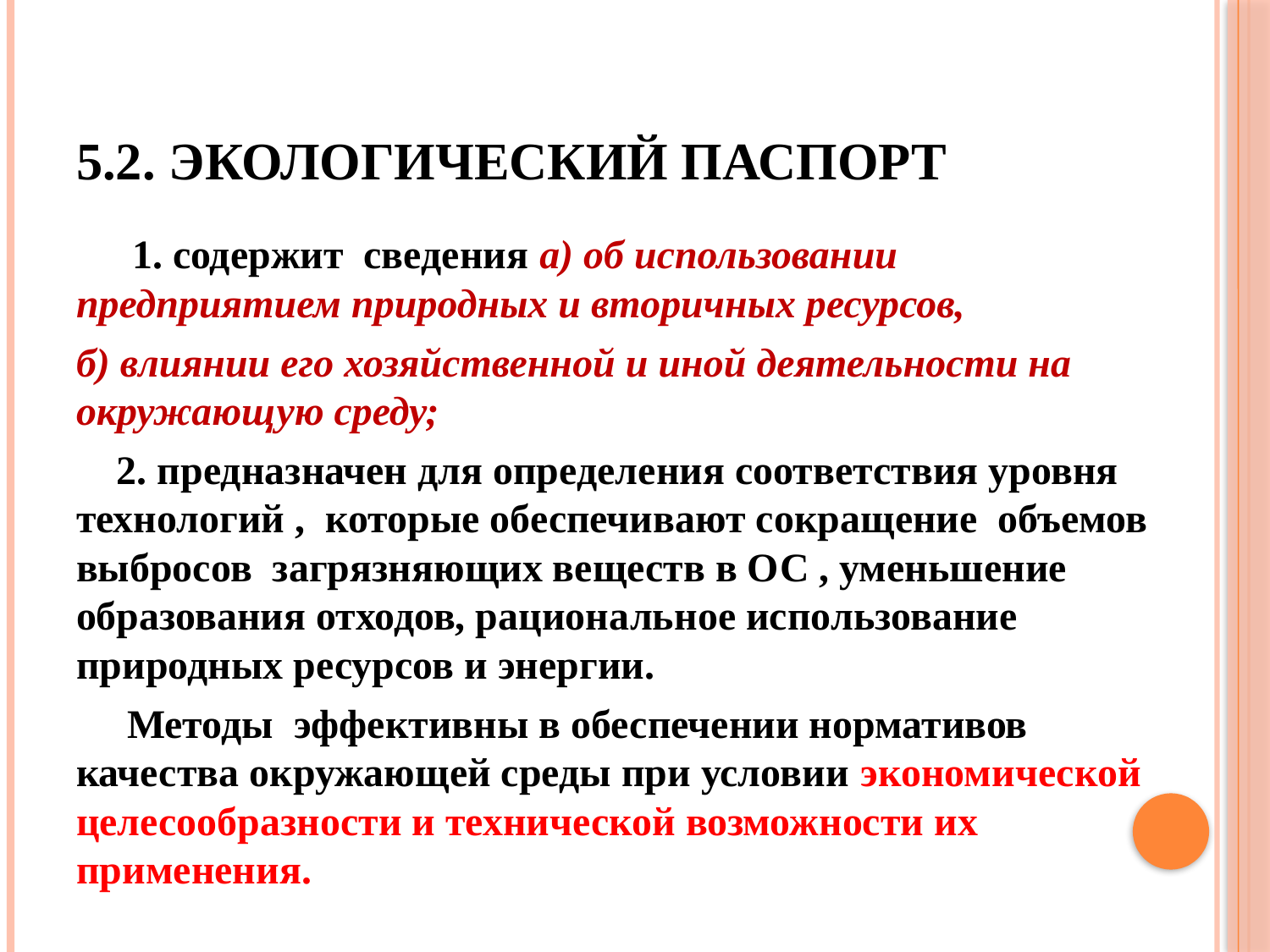

# 5.2. ЭКОЛОГИЧЕСКИЙ ПАСПОРТ
     1. содержит  сведения а) об использовании предприятием природных и вторичных ресурсов,
б) влиянии его хозяйственной и иной деятельности на окружающую среду;
    2. предназначен для определения соответствия уровня  технологий ,  которые обеспечивают сокращение  объемов выбросов  загрязняющих веществ в ОС , уменьшение образования отходов, рациональное использование природных ресурсов и энергии.
     Методы  эффективны в обеспечении нормативов качества окружающей среды при условии экономической целесообразности и технической возможности их применения.